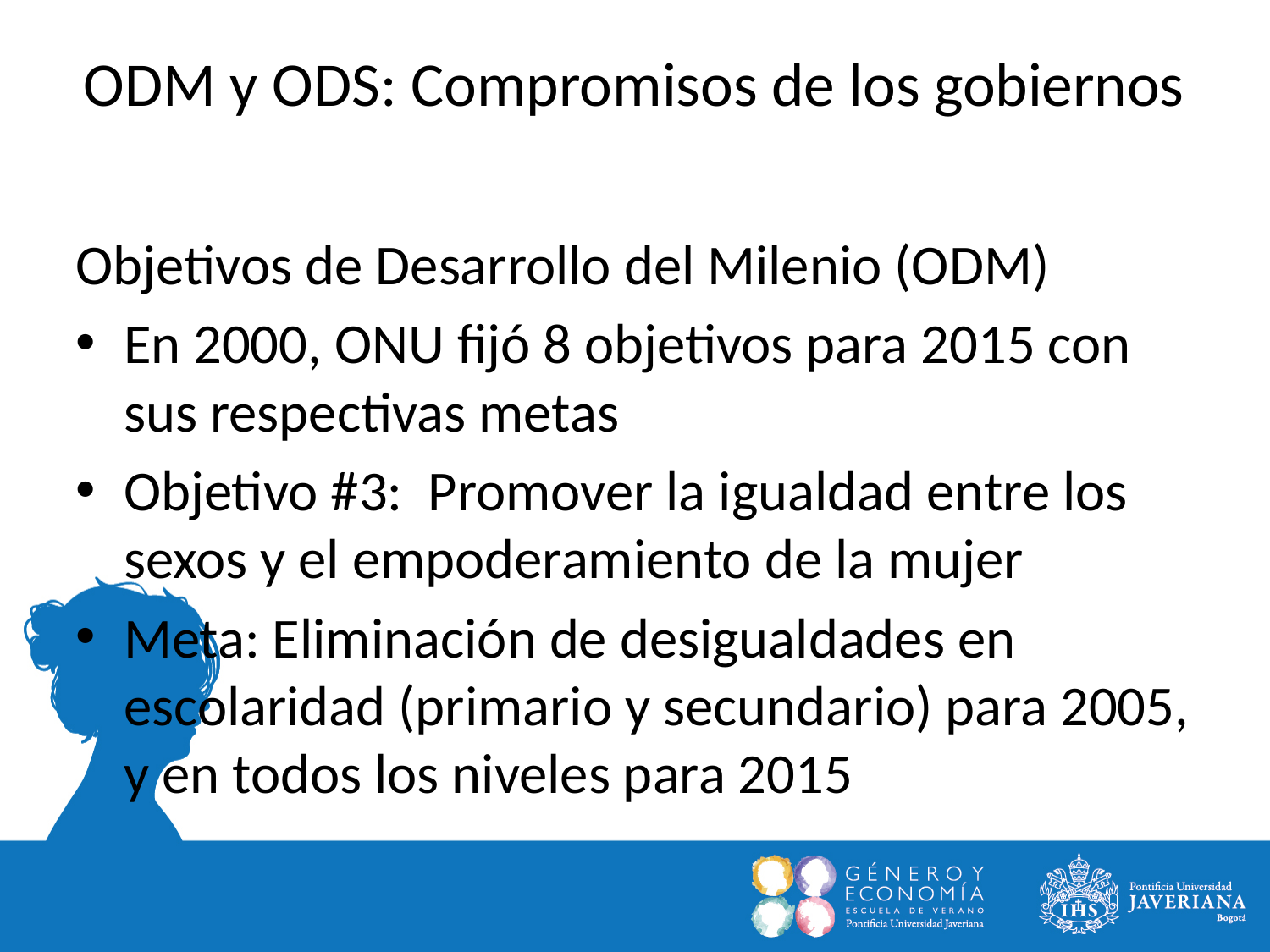

ODM y ODS: Compromisos de los gobiernos
Objetivos de Desarrollo del Milenio (ODM)
En 2000, ONU fijó 8 objetivos para 2015 con sus respectivas metas
Objetivo #3:  Promover la igualdad entre los sexos y el empoderamiento de la mujer
Meta: Eliminación de desigualdades en escolaridad (primario y secundario) para 2005, y en todos los niveles para 2015